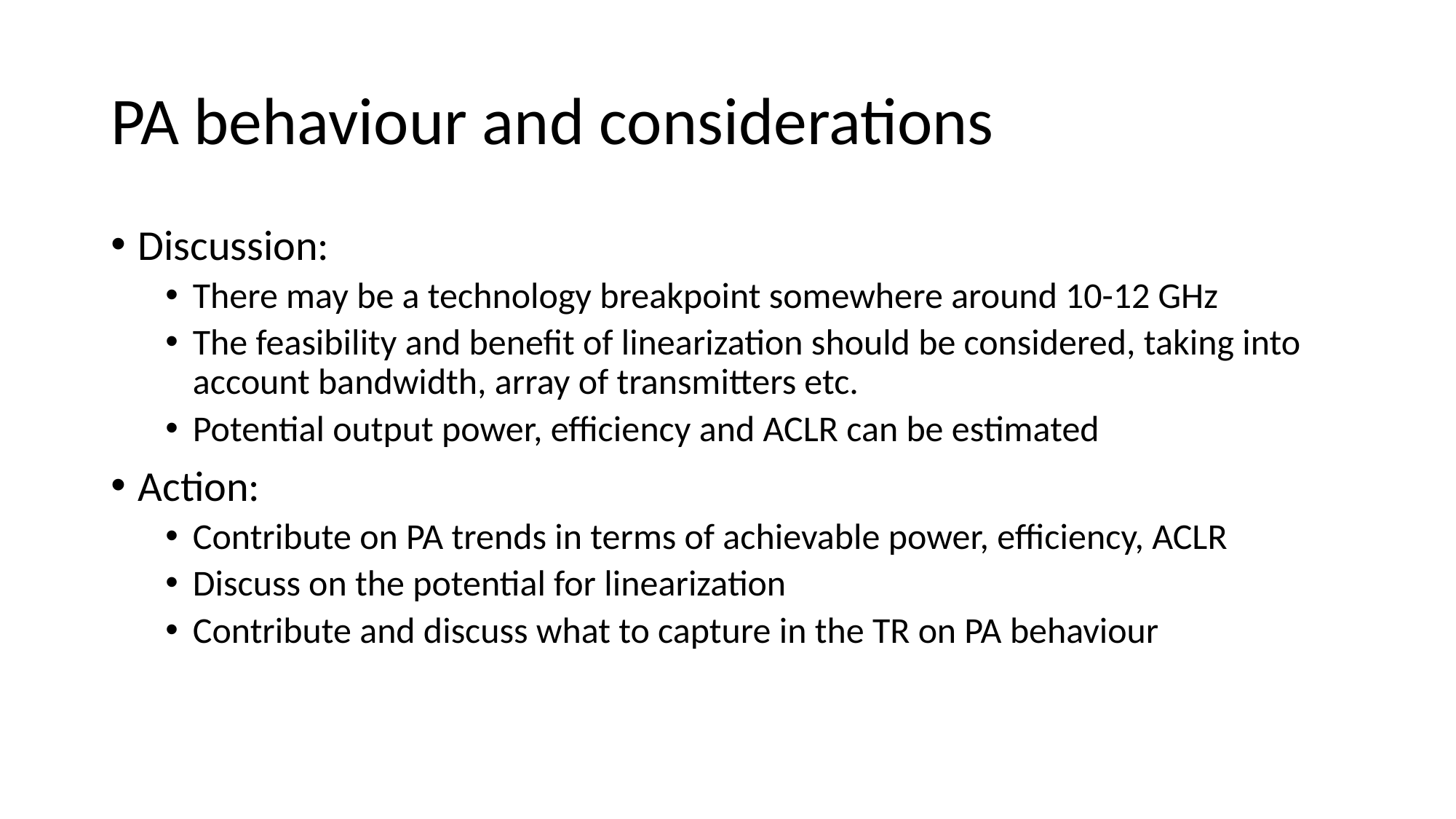

# PA behaviour and considerations
Discussion:
There may be a technology breakpoint somewhere around 10-12 GHz
The feasibility and benefit of linearization should be considered, taking into account bandwidth, array of transmitters etc.
Potential output power, efficiency and ACLR can be estimated
Action:
Contribute on PA trends in terms of achievable power, efficiency, ACLR
Discuss on the potential for linearization
Contribute and discuss what to capture in the TR on PA behaviour